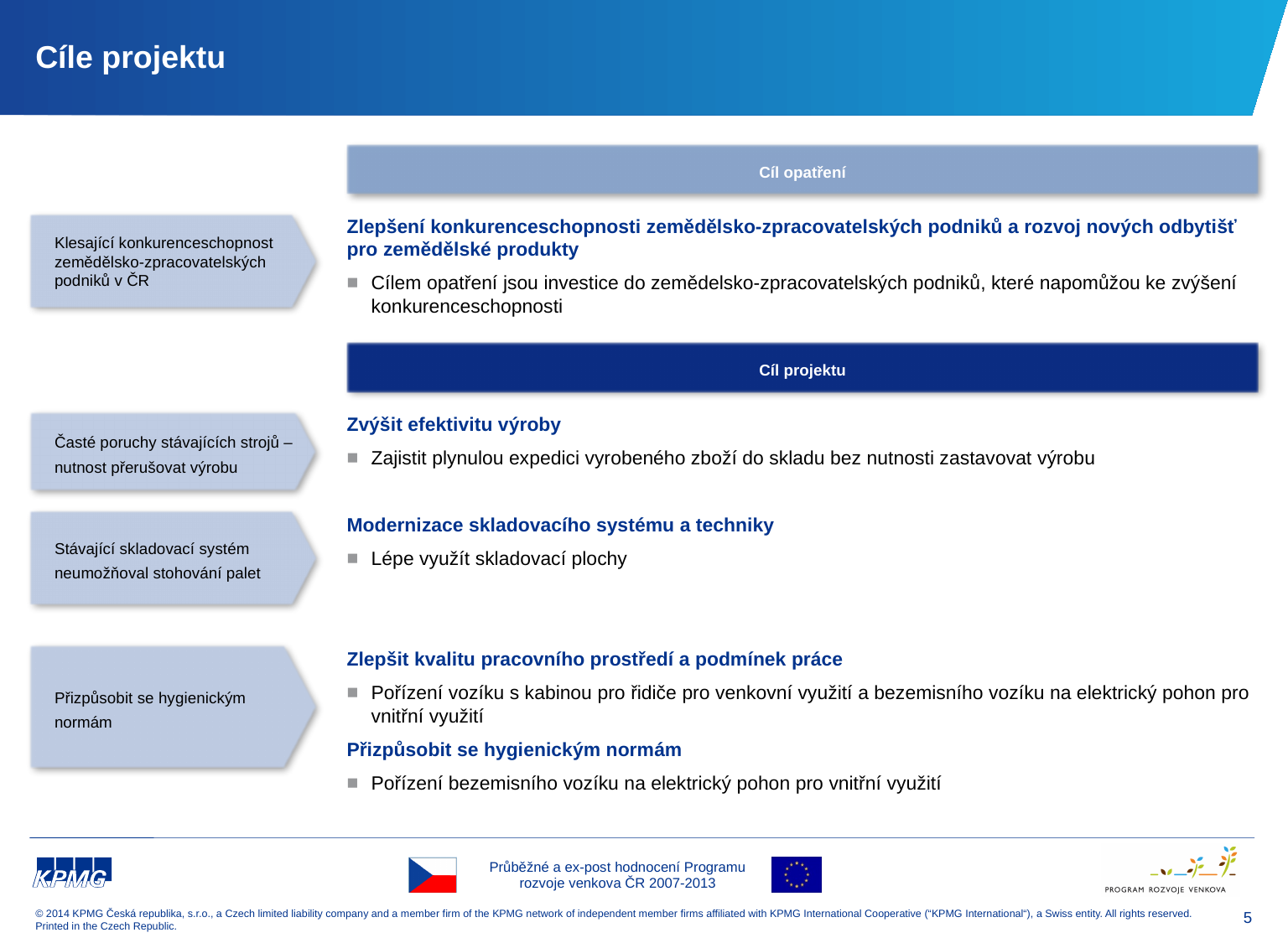

# Cíle projektu
Cíl opatření
Zlepšení konkurenceschopnosti zemědělsko-zpracovatelských podniků a rozvoj nových odbytišť pro zemědělské produkty
Cílem opatření jsou investice do zemědelsko-zpracovatelských podniků, které napomůžou ke zvýšení konkurenceschopnosti
Klesající konkurenceschopnost zemědělsko-zpracovatelských podniků v ČR
Cíl projektu
Časté poruchy stávajících strojů – nutnost přerušovat výrobu
Zvýšit efektivitu výroby
Zajistit plynulou expedici vyrobeného zboží do skladu bez nutnosti zastavovat výrobu

Modernizace skladovacího systému a techniky
Lépe využít skladovací plochy

Zlepšit kvalitu pracovního prostředí a podmínek práce
Pořízení vozíku s kabinou pro řidiče pro venkovní využití a bezemisního vozíku na elektrický pohon pro vnitřní využití
Přizpůsobit se hygienickým normám
Pořízení bezemisního vozíku na elektrický pohon pro vnitřní využití

Stávající skladovací systém neumožňoval stohování palet
Přizpůsobit se hygienickým normám